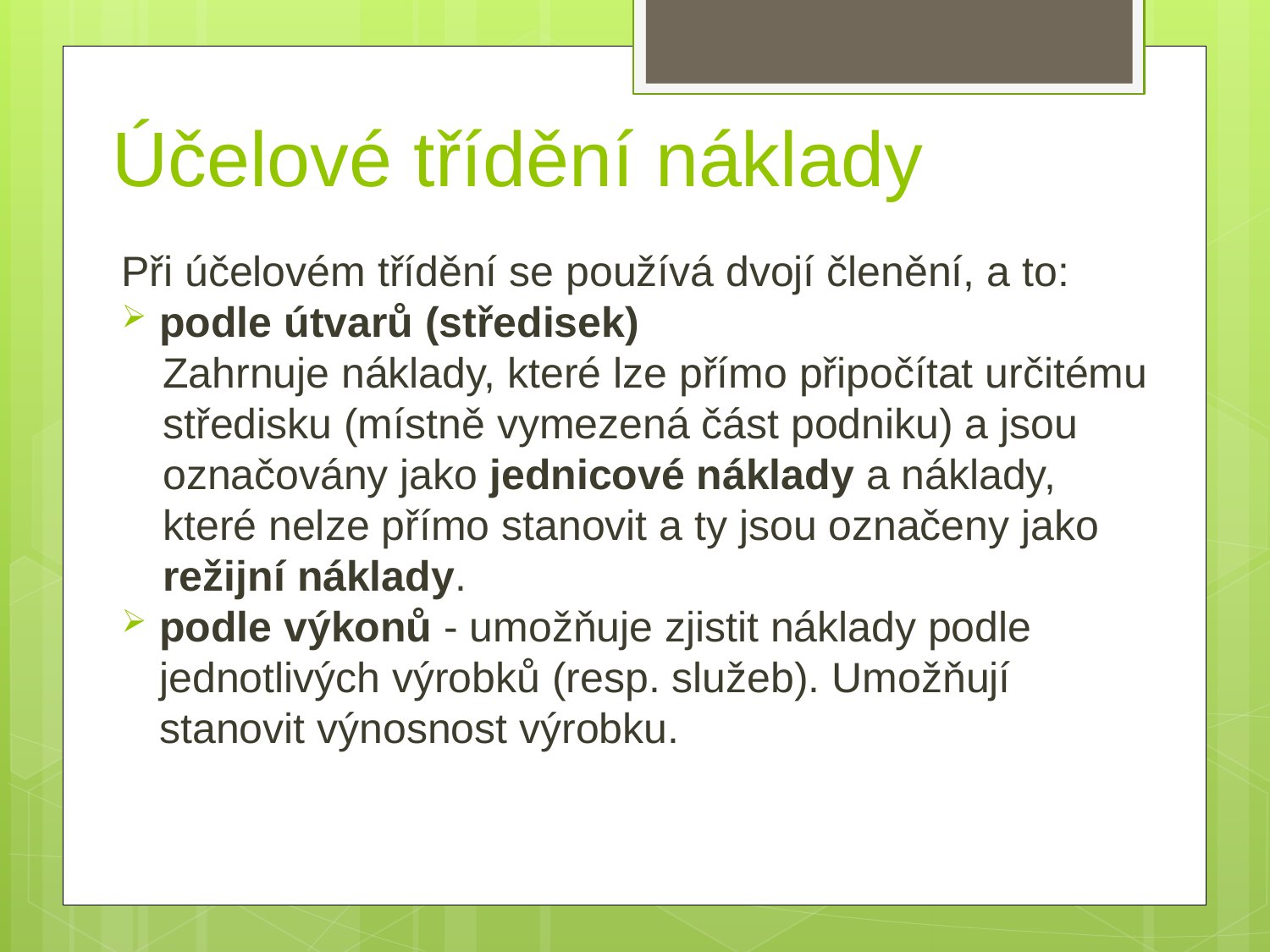

# Účelové třídění náklady
Při účelovém třídění se používá dvojí členění, a to:
podle útvarů (středisek)
Zahrnuje náklady, které lze přímo připočítat určitému středisku (místně vymezená část podniku) a jsou označovány jako jednicové náklady a náklady, které nelze přímo stanovit a ty jsou označeny jako režijní náklady.
podle výkonů - umožňuje zjistit náklady podle jednotlivých výrobků (resp. služeb). Umožňují stanovit výnosnost výrobku.